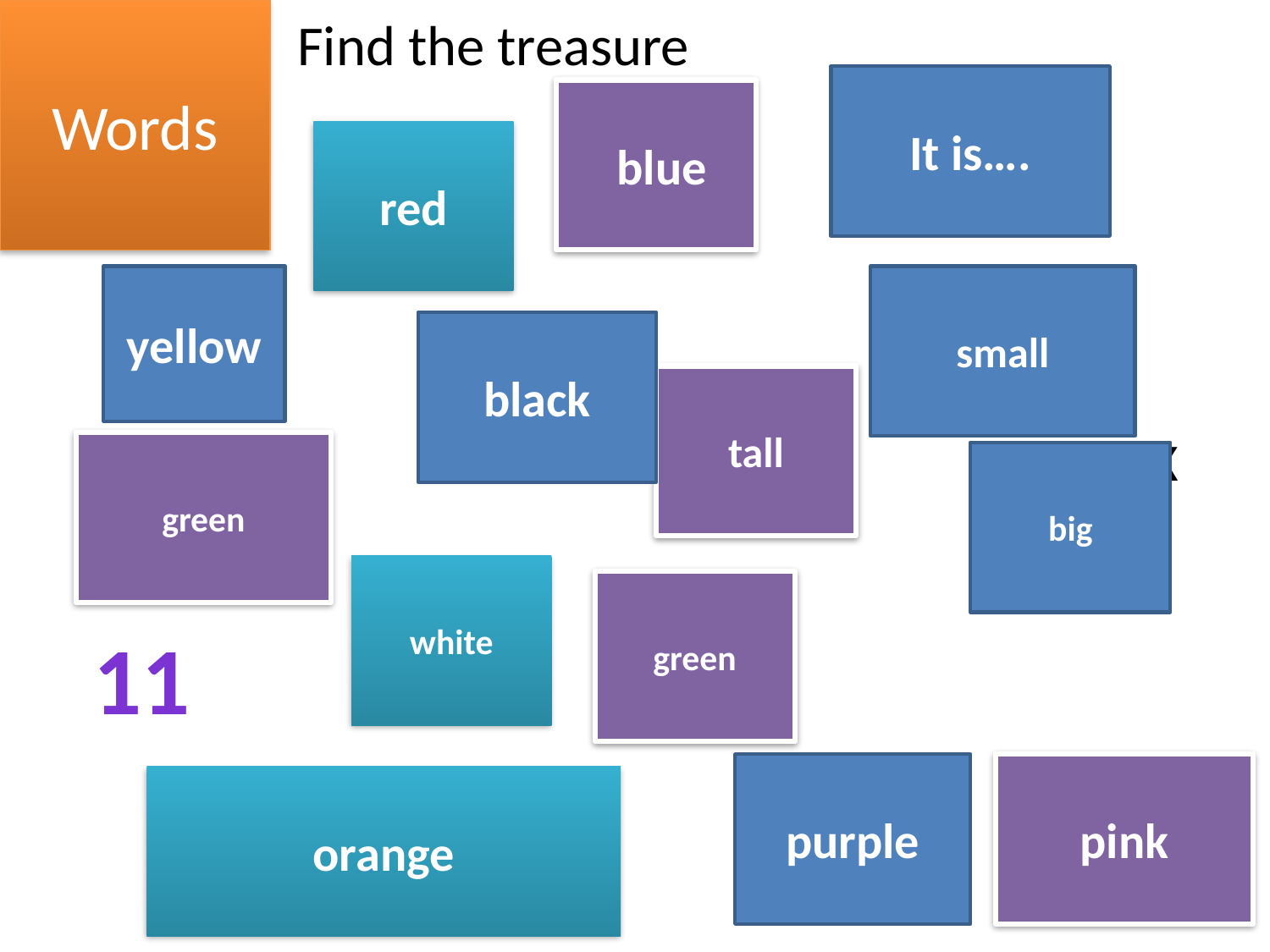

Words
Find the treasure
                                  x                  x
		x

X					x			x

                x

        x
It is….
 blue
red
x
yellow
small
black
tall
x
green
big
x
white
green
11
purple
pink
orange